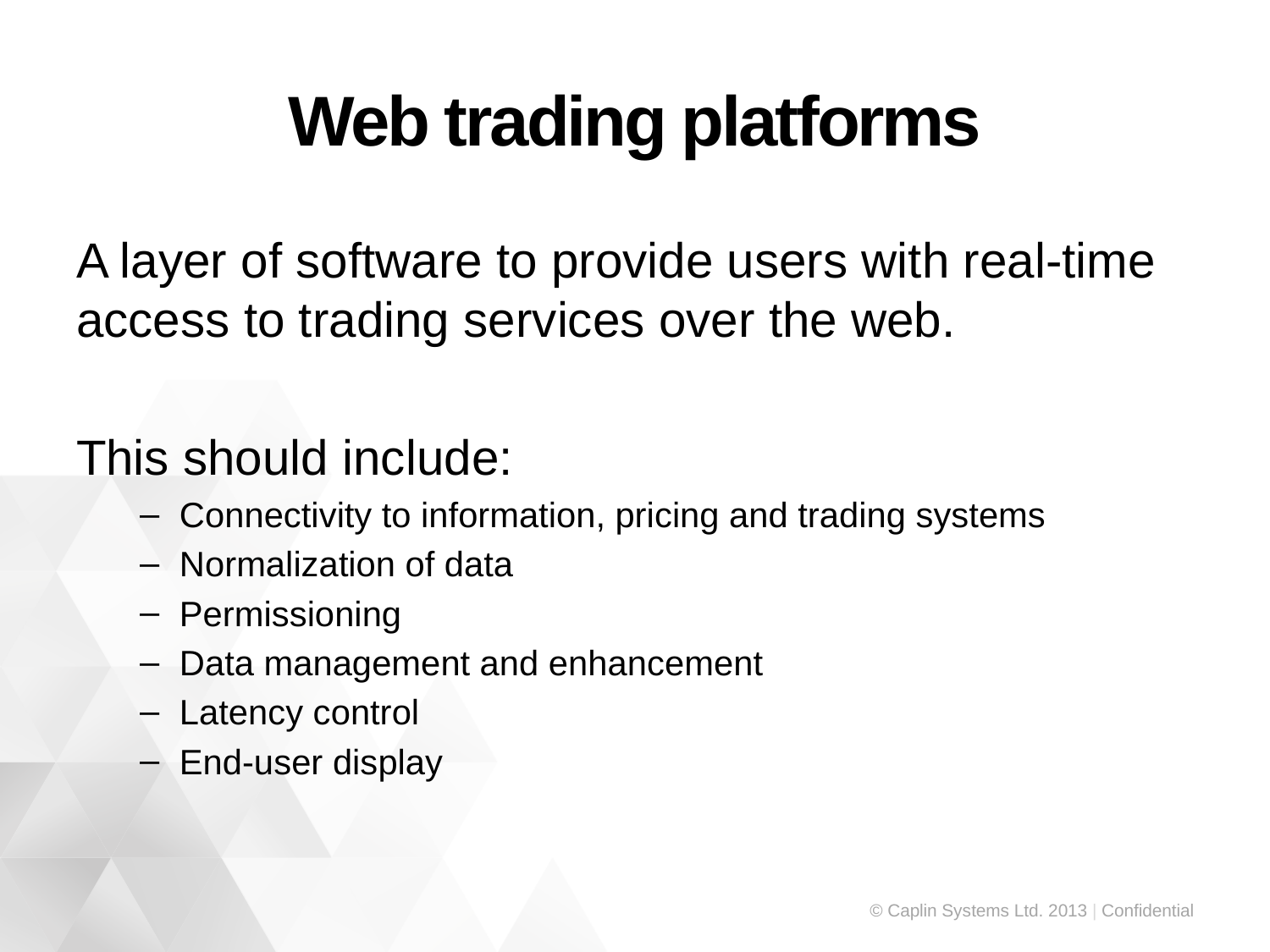

# Web trading platforms
A layer of software to provide users with real-time access to trading services over the web.

This should include:
Connectivity to information, pricing and trading systems
Normalization of data
Permissioning
Data management and enhancement
Latency control
End-user display